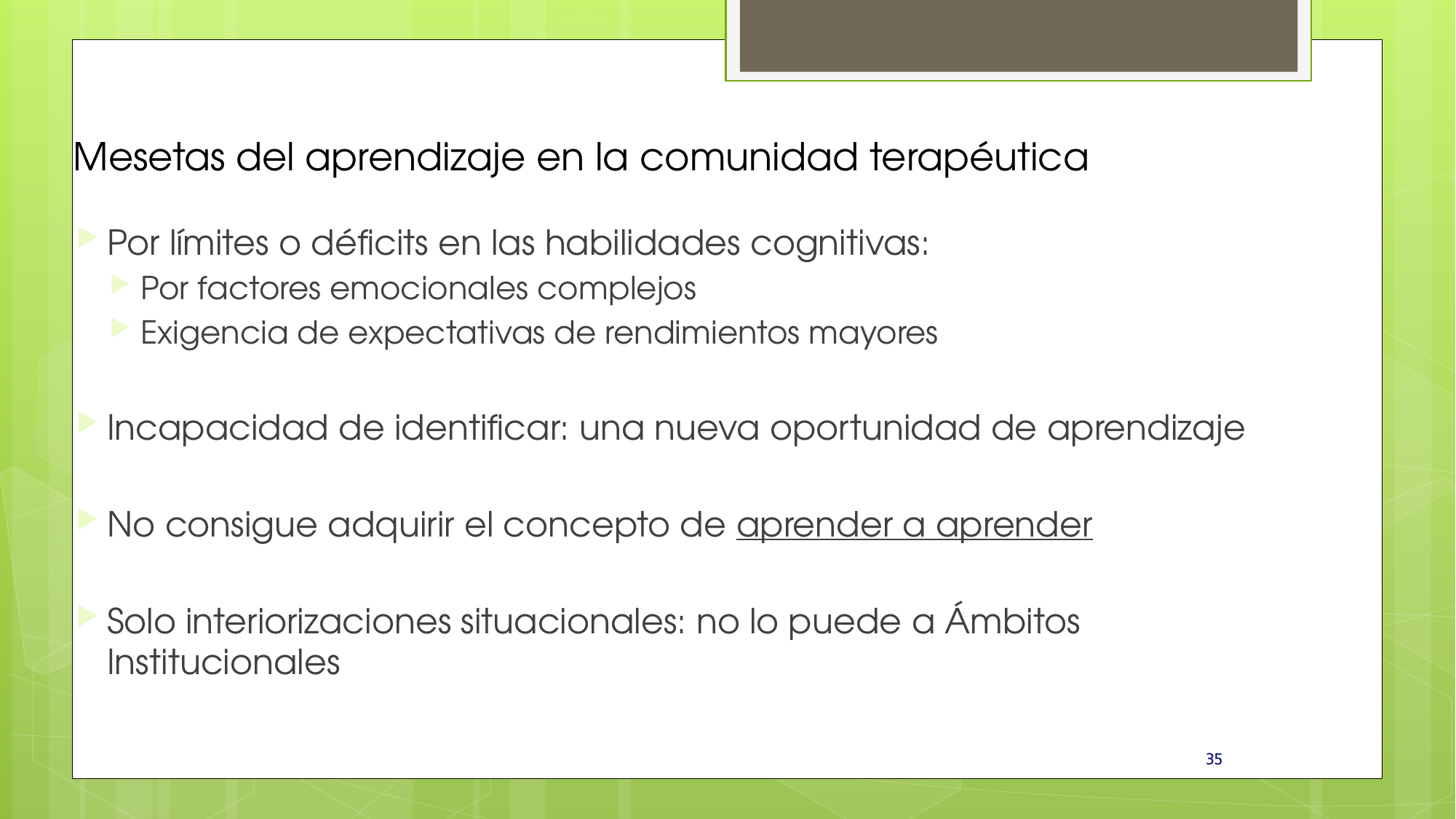

Mesetas del aprendizaje en la comunidad terapéutica
Por límites o déficits en las habilidades cognitivas:
Por factores emocionales complejos
Exigencia de expectativas de rendimientos mayores

Incapacidad de identificar: una nueva oportunidad de aprendizaje

No consigue adquirir el concepto de aprender a aprender

Solo interiorizaciones situacionales: no lo puede a Ámbitos Institucionales

35